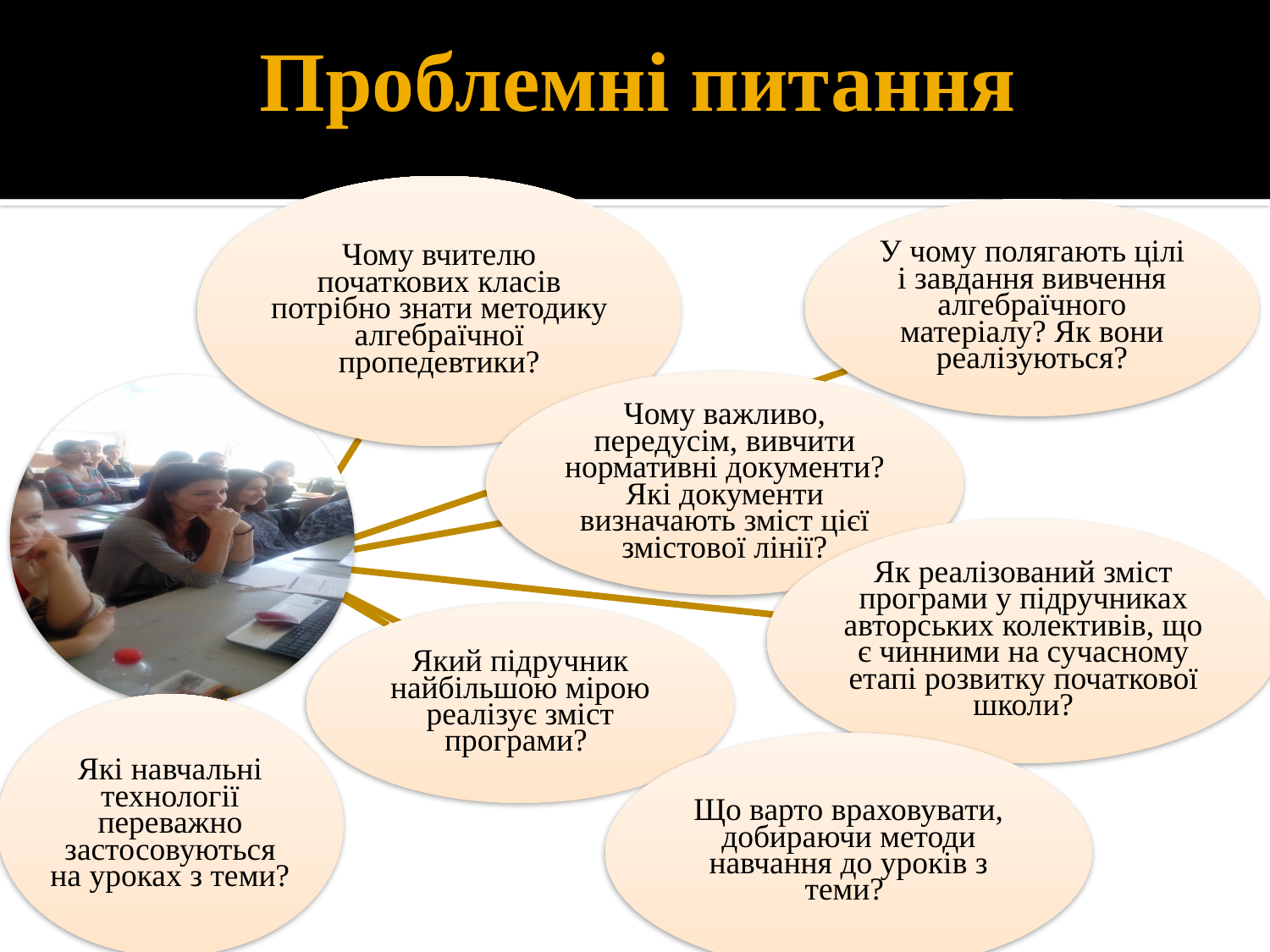

# Проблемні питання
Чому вчителю початкових класів потрібно знати методику алгебраїчної пропедевтики?
Чому важливо, передусім, вивчити нормативні документи? Які документи визначають зміст цієї змістової лінії?
У чому полягають цілі і завдання вивчення алгебраїчного матеріалу? Як вони реалізуються?
Як реалізований зміст програми у підручниках авторських колективів, що є чинними на сучасному етапі розвитку початкової школи?
Який підручник найбільшою мірою реалізує зміст програми?
Що варто враховувати, добираючи методи навчання до уроків з теми?
Які навчальні технології переважно застосовуються на уроках з теми?